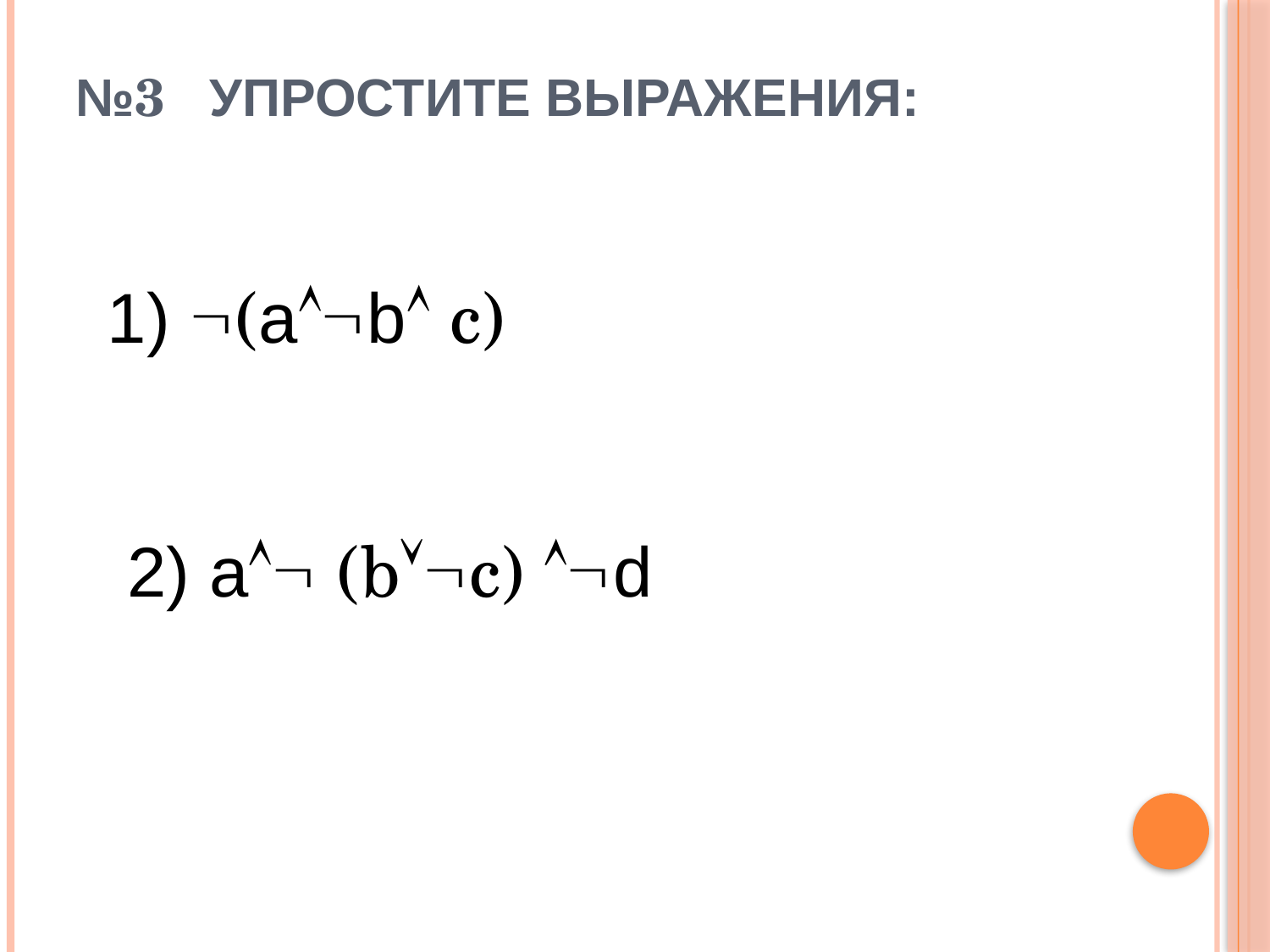

# №3   Упростите выражения:
1) ¬(a∧¬b∧ c)
 2) a∧¬ (b∨¬c) ∧¬d